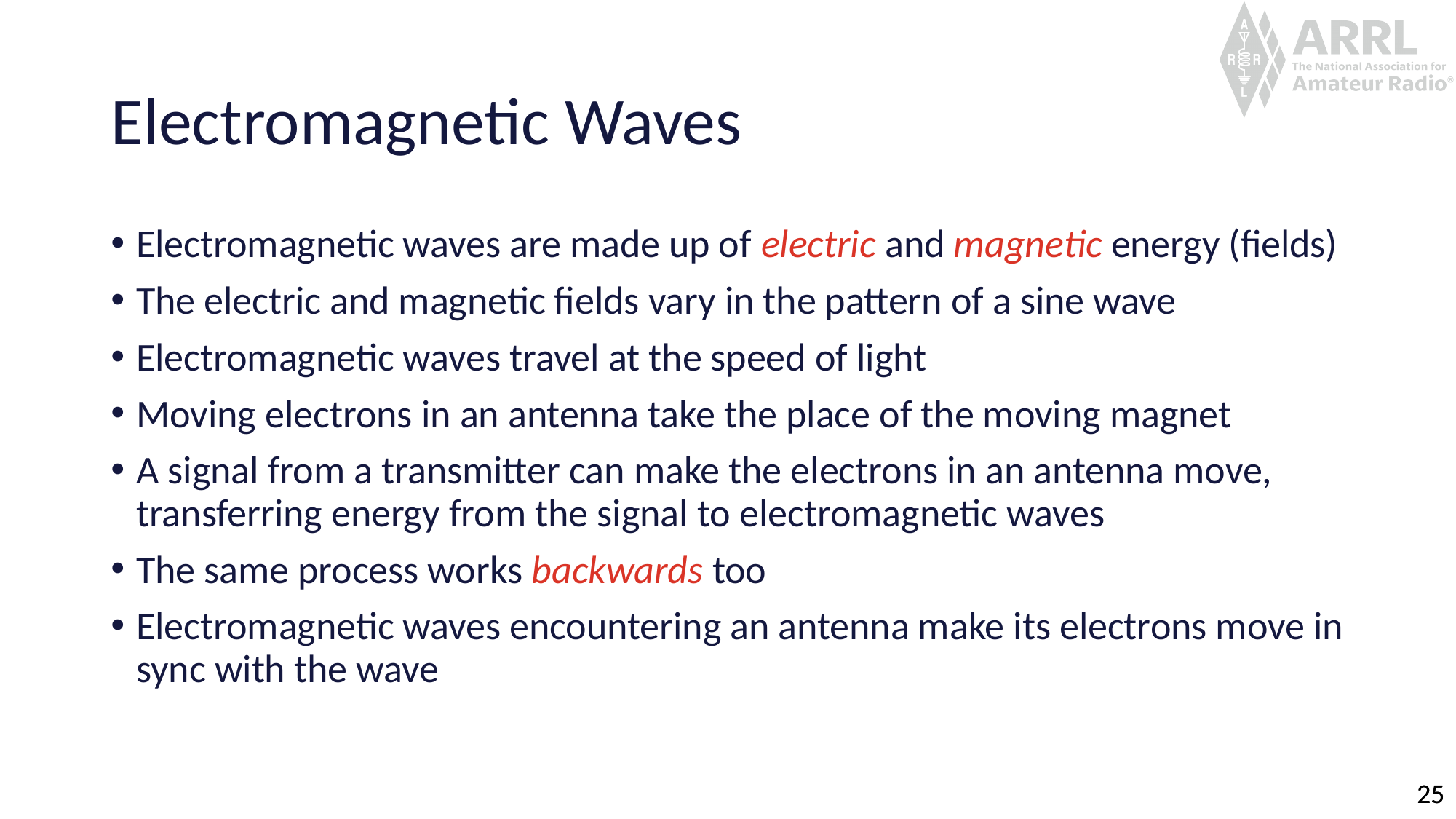

# Electromagnetic Waves
Electromagnetic waves are made up of electric and magnetic energy (fields)
The electric and magnetic fields vary in the pattern of a sine wave
Electromagnetic waves travel at the speed of light
Moving electrons in an antenna take the place of the moving magnet
A signal from a transmitter can make the electrons in an antenna move, transferring energy from the signal to electromagnetic waves
The same process works backwards too
Electromagnetic waves encountering an antenna make its electrons move in sync with the wave